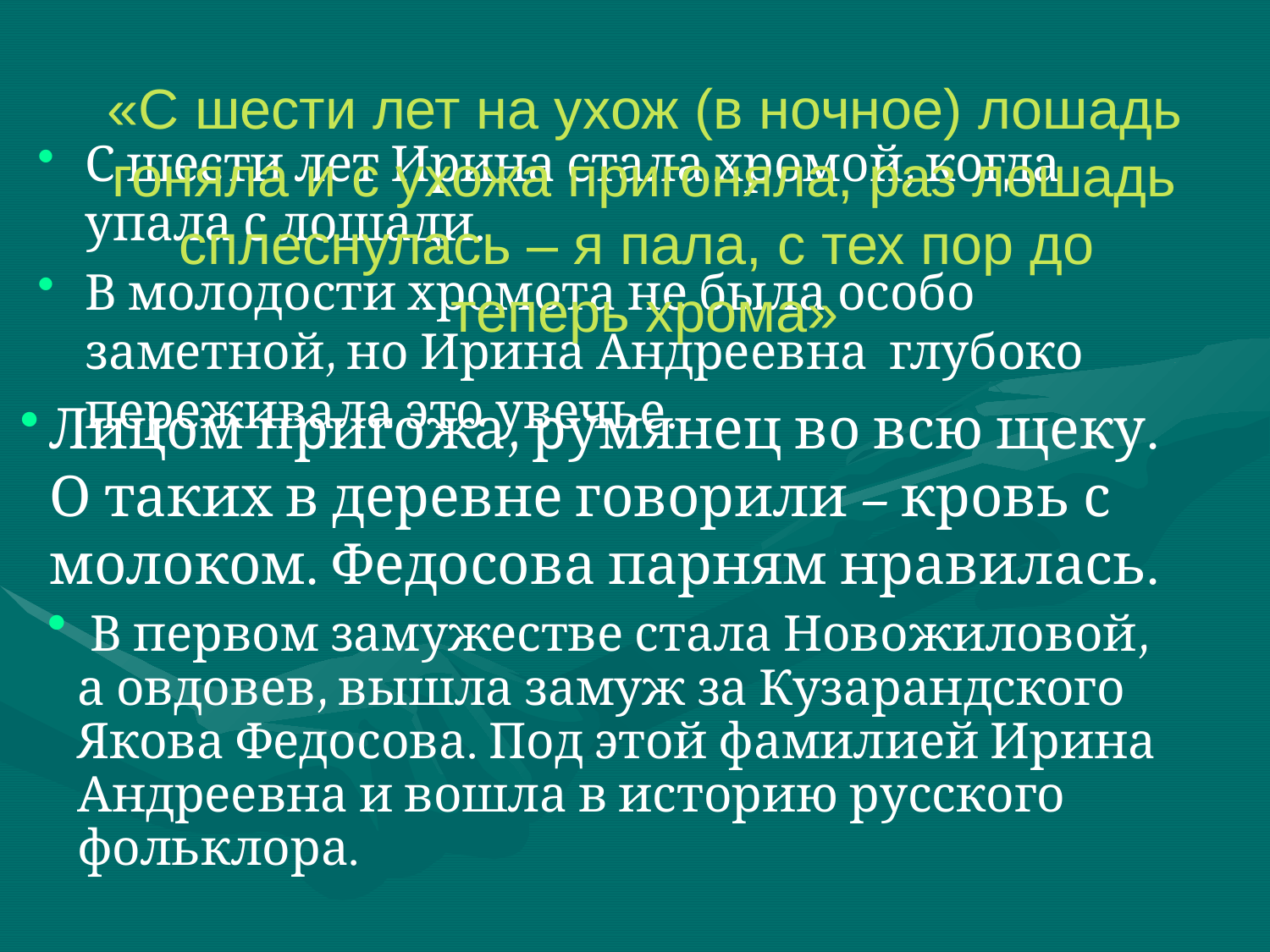

«С шести лет на ухож (в ночное) лошадь гоняла и с ухожа пригоняла, раз лошадь сплеснулась – я пала, с тех пор до  теперь хрома»
С шести лет Ирина стала хромой, когда упала с лошади.
В молодости хромота не была особо заметной, но Ирина Андреевна  глубоко переживала это увечье.

Лицом пригожа, румянец во всю щеку. О таких в деревне говорили – кровь с молоком. Федосова парням нравилась.

 В первом замужестве стала Новожиловой, а овдовев, вышла замуж за Кузарандского Якова Федосова. Под этой фамилией Ирина Андреевна и вошла в историю русского фольклора.